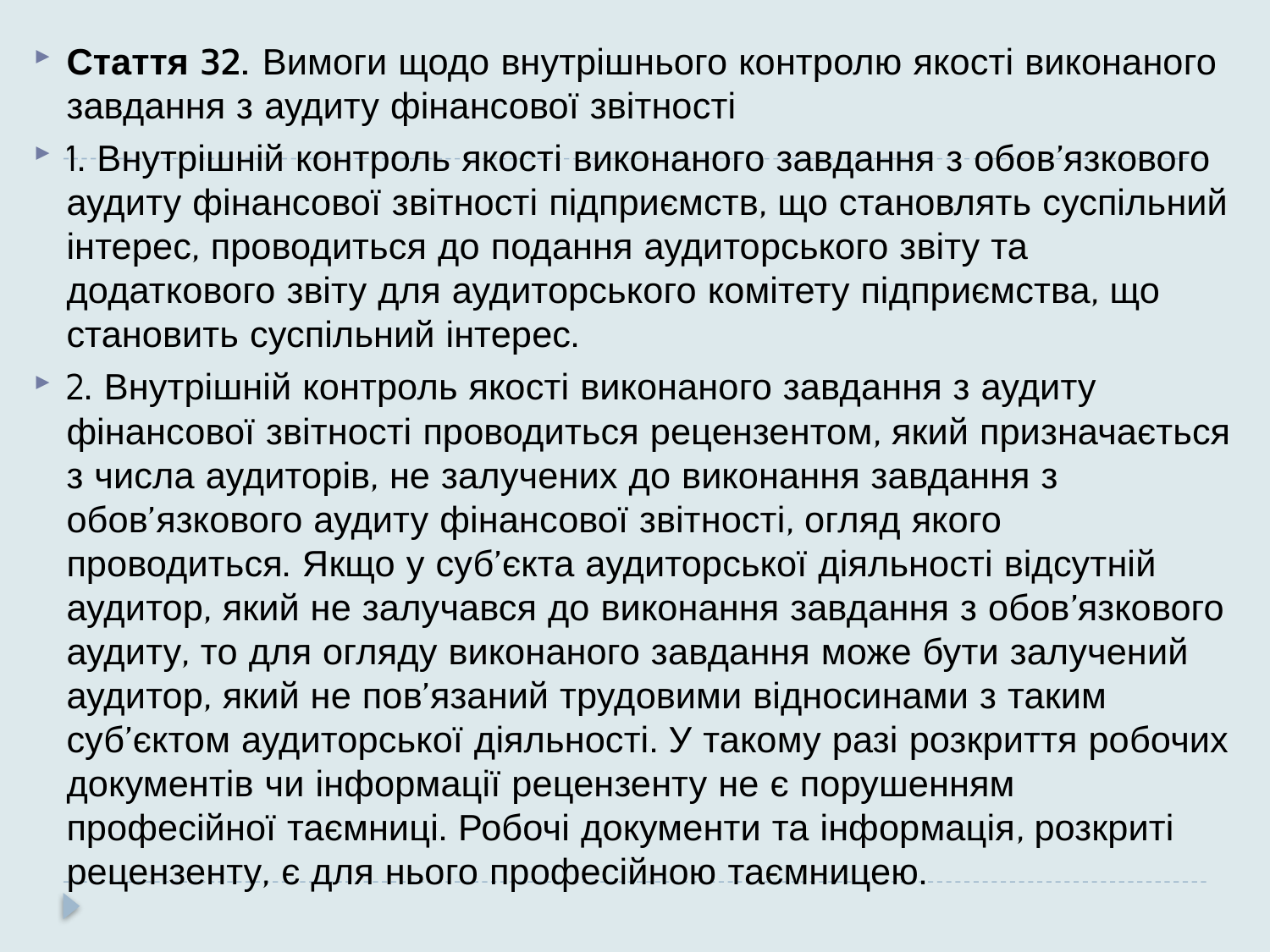

Стаття 32. Вимоги щодо внутрішнього контролю якості виконаного завдання з аудиту фінансової звітності
1. Внутрішній контроль якості виконаного завдання з обов’язкового аудиту фінансової звітності підприємств, що становлять суспільний інтерес, проводиться до подання аудиторського звіту та додаткового звіту для аудиторського комітету підприємства, що становить суспільний інтерес.
2. Внутрішній контроль якості виконаного завдання з аудиту фінансової звітності проводиться рецензентом, який призначається з числа аудиторів, не залучених до виконання завдання з обов’язкового аудиту фінансової звітності, огляд якого проводиться. Якщо у суб’єкта аудиторської діяльності відсутній аудитор, який не залучався до виконання завдання з обов’язкового аудиту, то для огляду виконаного завдання може бути залучений аудитор, який не пов’язаний трудовими відносинами з таким суб’єктом аудиторської діяльності. У такому разі розкриття робочих документів чи інформації рецензенту не є порушенням професійної таємниці. Робочі документи та інформація, розкриті рецензенту, є для нього професійною таємницею.